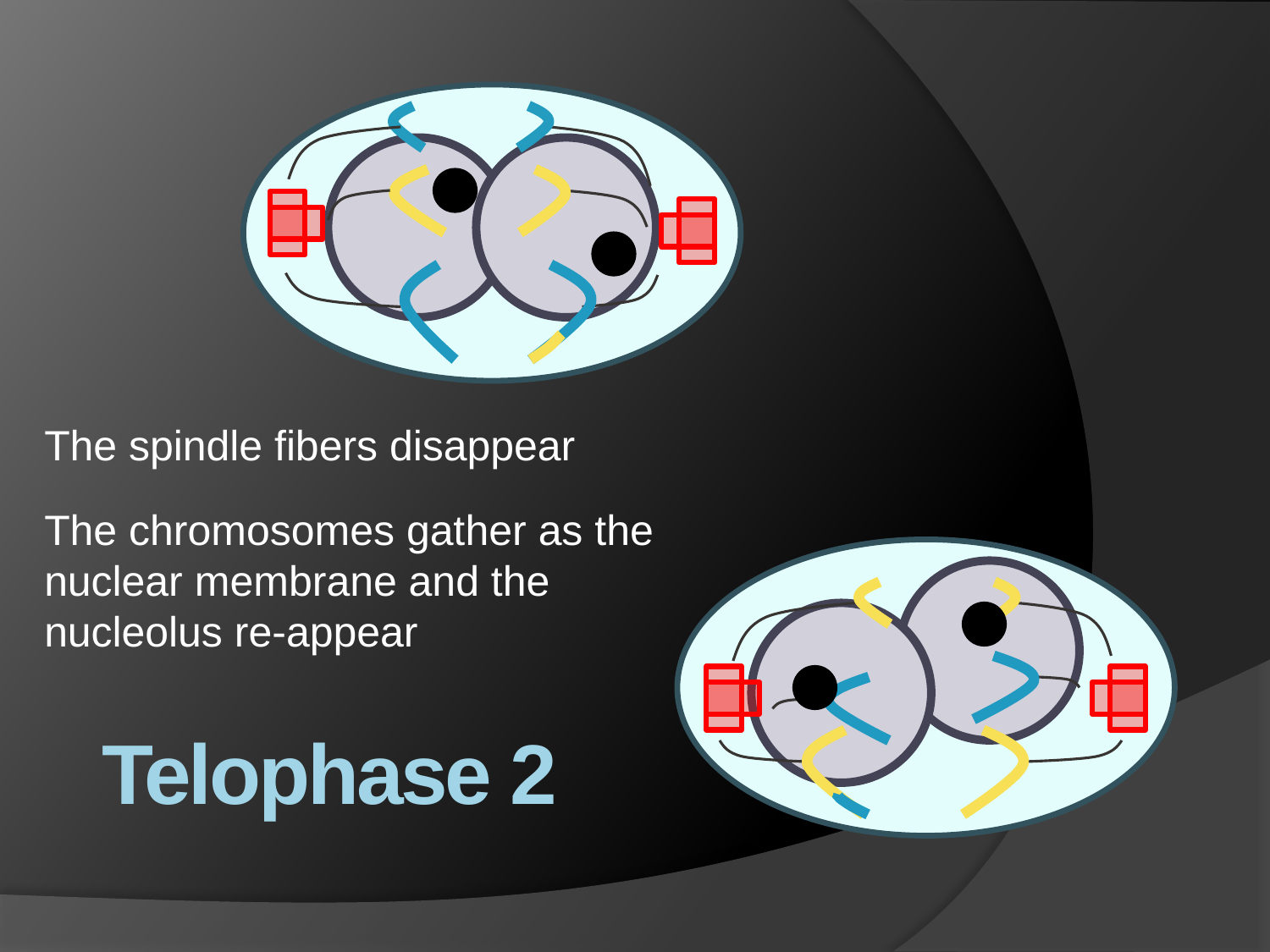

The spindle fibers disappear
The chromosomes gather as the nuclear membrane and the nucleolus re-appear

Telophase 2